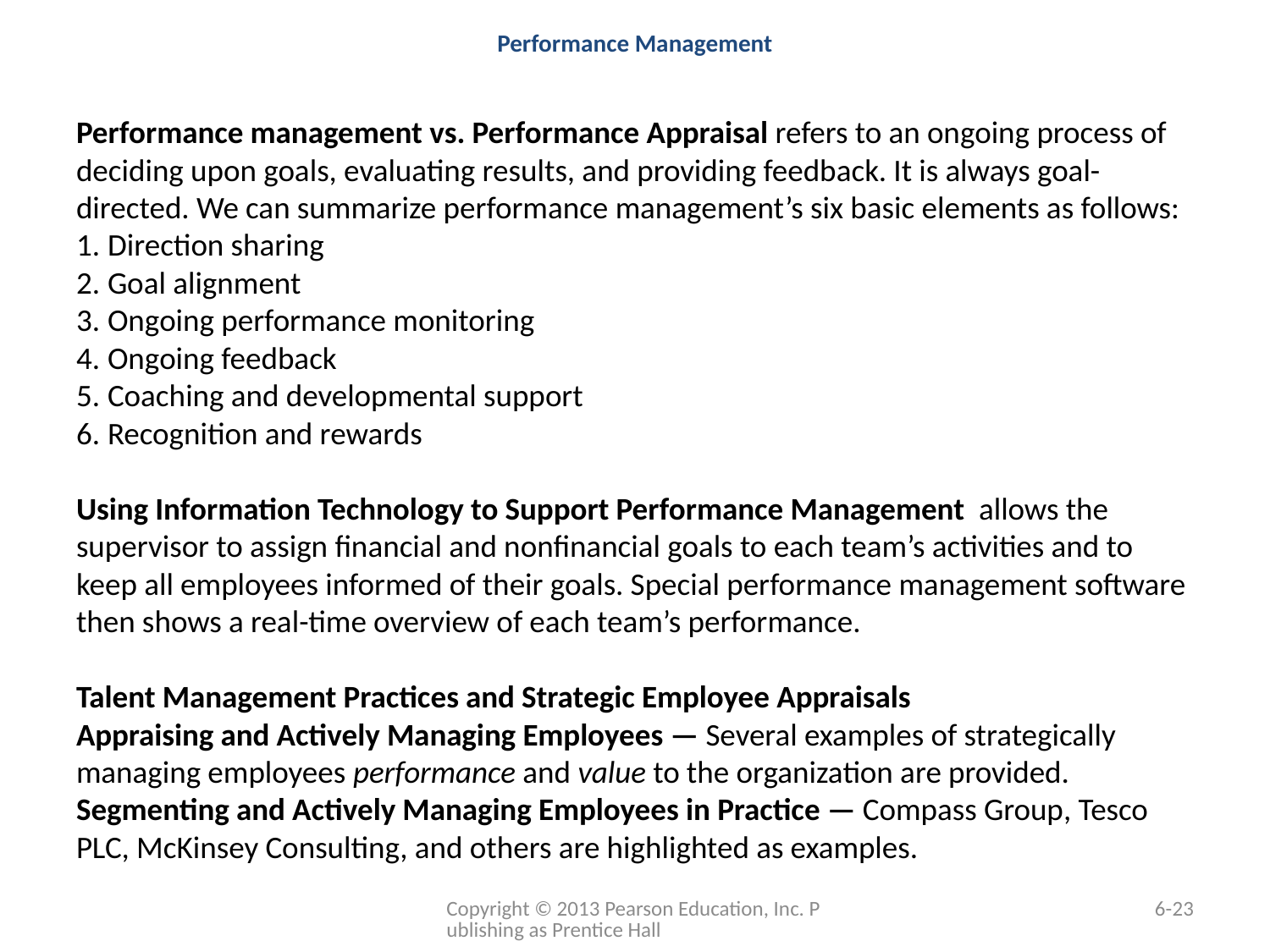

# Performance Management
Performance management vs. Performance Appraisal refers to an ongoing process of deciding upon goals, evaluating results, and providing feedback. It is always goal-directed. We can summarize performance management’s six basic elements as follows:
Direction sharing
Goal alignment
Ongoing performance monitoring
Ongoing feedback
Coaching and developmental support
Recognition and rewards

Using Information Technology to Support Performance Management  allows the supervisor to assign financial and nonfinancial goals to each team’s activities and to keep all employees informed of their goals. Special performance management software then shows a real-time overview of each team’s performance.

Talent Management Practices and Strategic Employee Appraisals
Appraising and Actively Managing Employees — Several examples of strategically managing employees performance and value to the organization are provided.
Segmenting and Actively Managing Employees in Practice — Compass Group, Tesco PLC, McKinsey Consulting, and others are highlighted as examples.

Copyright © 2013 Pearson Education, Inc. Publishing as Prentice Hall
6-23